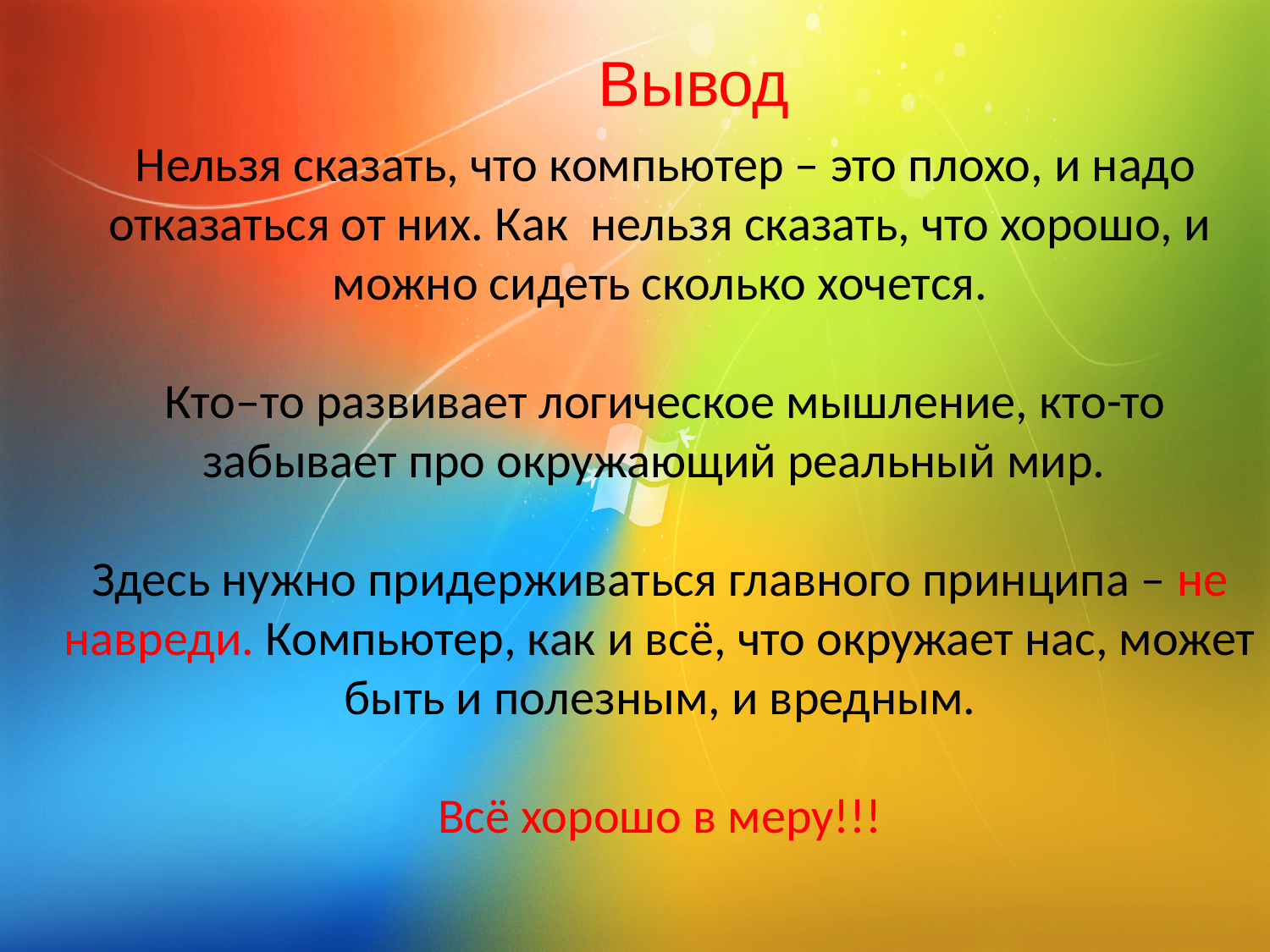

Вывод
 Нельзя сказать, что компьютер – это плохо, и надо отказаться от них. Как  нельзя сказать, что хорошо, и можно сидеть сколько хочется.

 Кто–то развивает логическое мышление, кто-то забывает про окружающий реальный мир.

Здесь нужно придерживаться главного принципа – не навреди. Компьютер, как и всё, что окружает нас, может быть и полезным, и вредным.

Всё хорошо в меру!!!